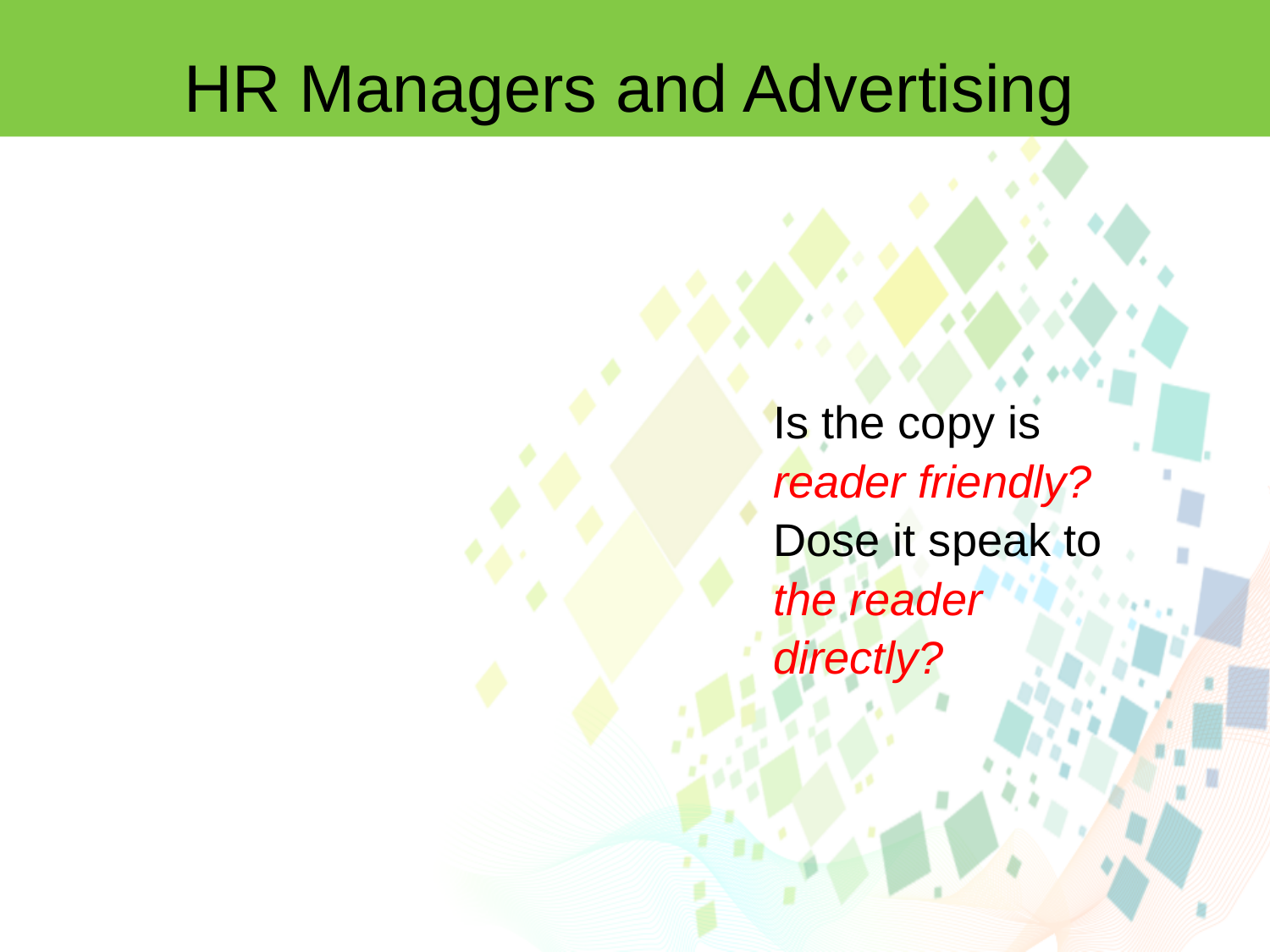

HR Managers and Advertising
Is the copy is reader friendly? Dose it speak to the reader directly?